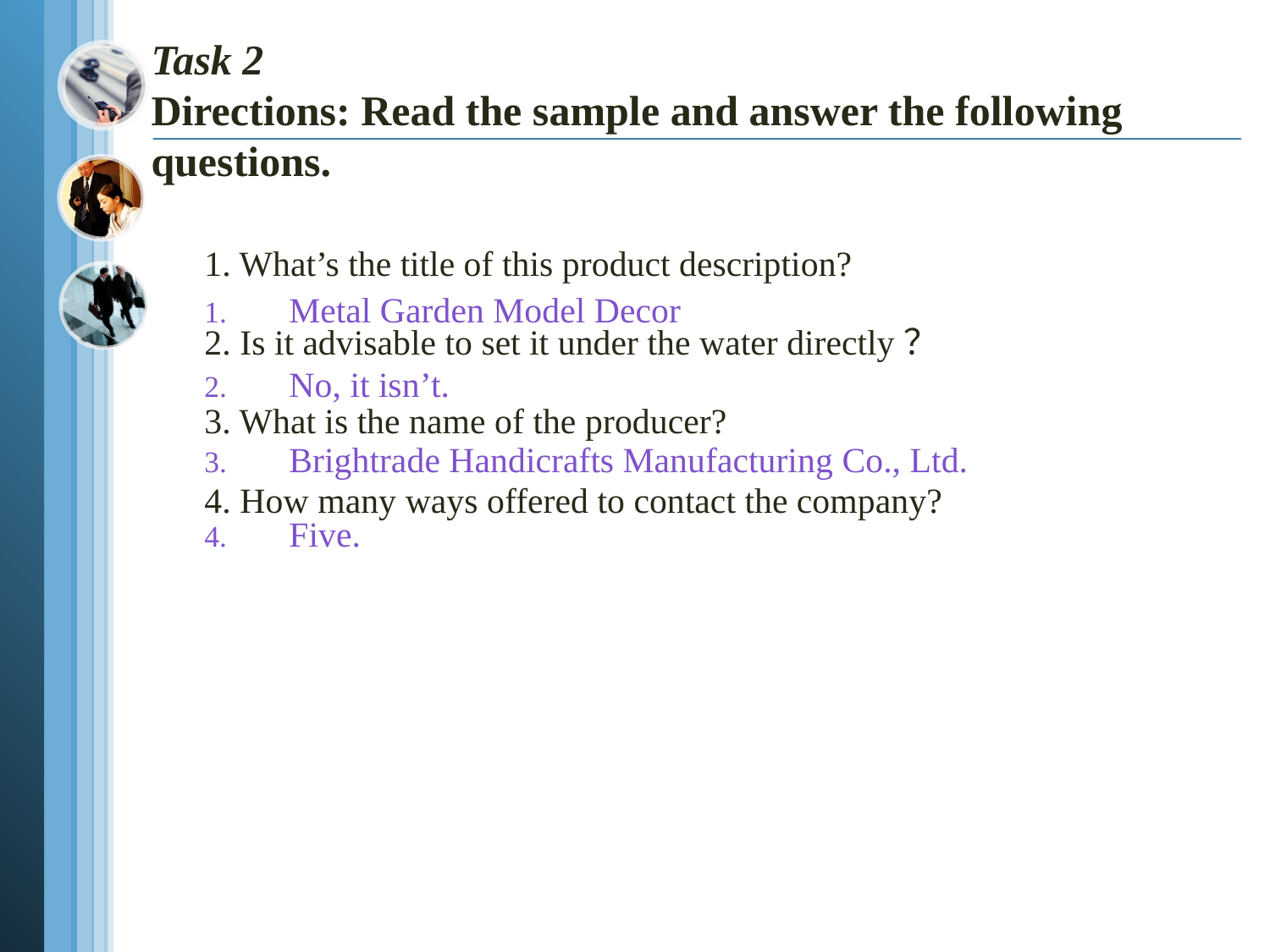

# Task 2 Directions: Read the sample and answer the following questions.
1. What’s the title of this product description?
2. Is it advisable to set it under the water directly？
3. What is the name of the producer?
4. How many ways offered to contact the company?

Metal Garden Model Decor
No, it isn’t.
Brightrade Handicrafts Manufacturing Co., Ltd.
Five.